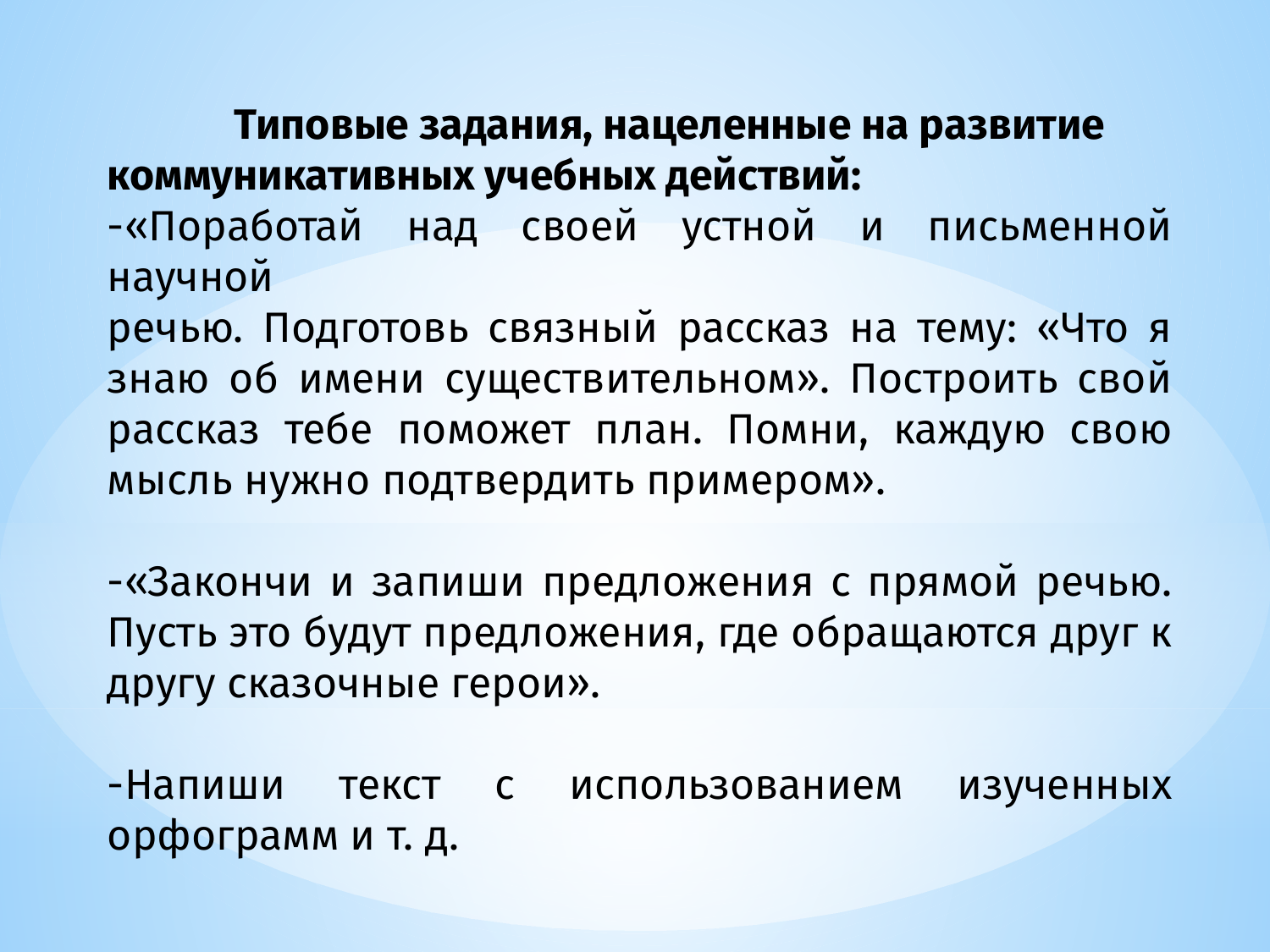

Типовые задания, нацеленные на развитие
коммуникативных учебных действий:
-«Поработай над своей устной и письменной научной
речью. Подготовь связный рассказ на тему: «Что я знаю об имени существительном». Построить свой рассказ тебе поможет план. Помни, каждую свою мысль нужно подтвердить примером».

-«Закончи и запиши предложения с прямой речью. Пусть это будут предложения, где обращаются друг к другу сказочные герои».

-Напиши текст с использованием изученных орфограмм и т. д.